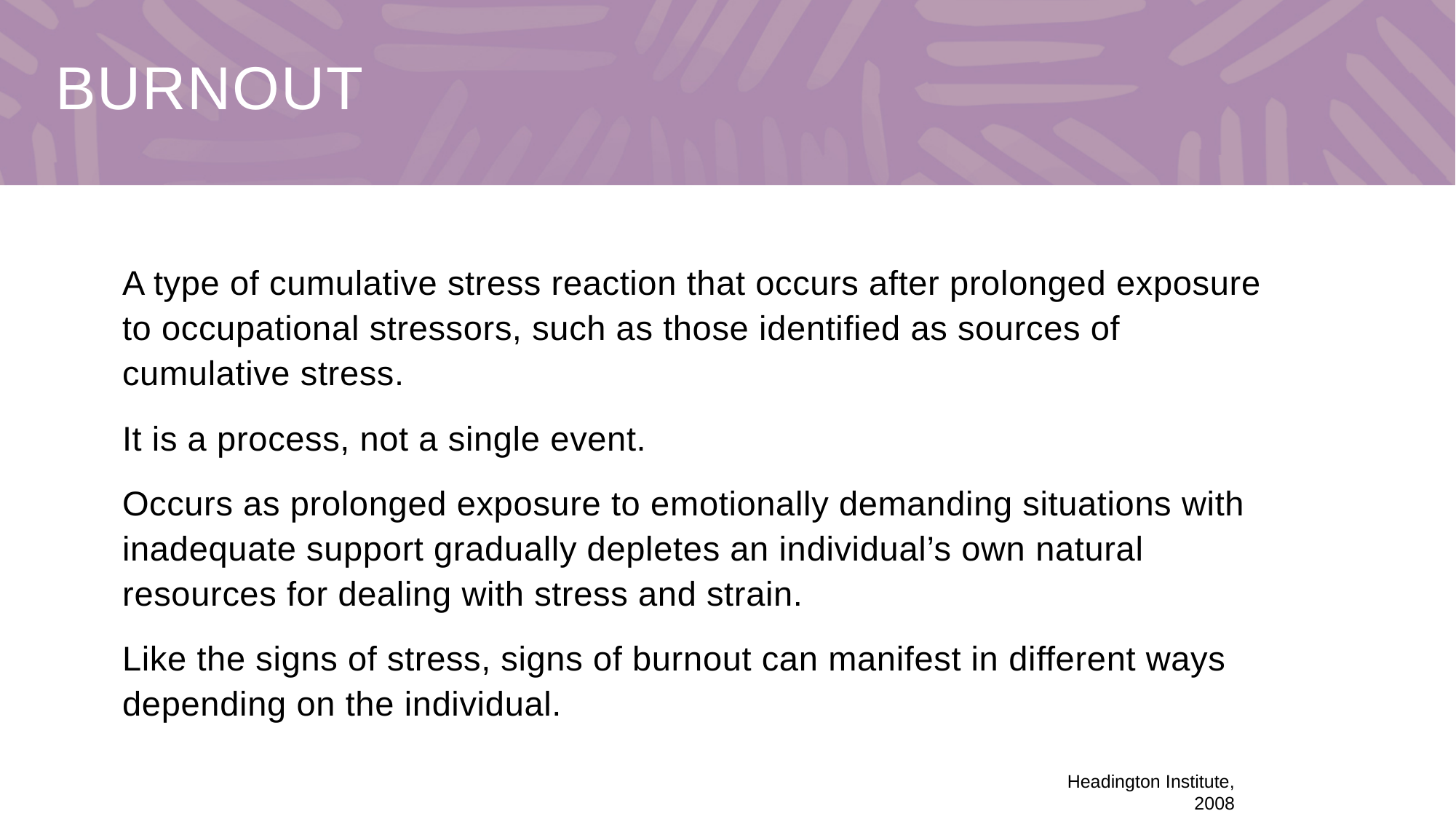

# Burnout
A type of cumulative stress reaction that occurs after prolonged exposure to occupational stressors, such as those identified as sources of cumulative stress.
It is a process, not a single event.
Occurs as prolonged exposure to emotionally demanding situations with inadequate support gradually depletes an individual’s own natural resources for dealing with stress and strain.
Like the signs of stress, signs of burnout can manifest in different ways depending on the individual.

Headington Institute, 2008